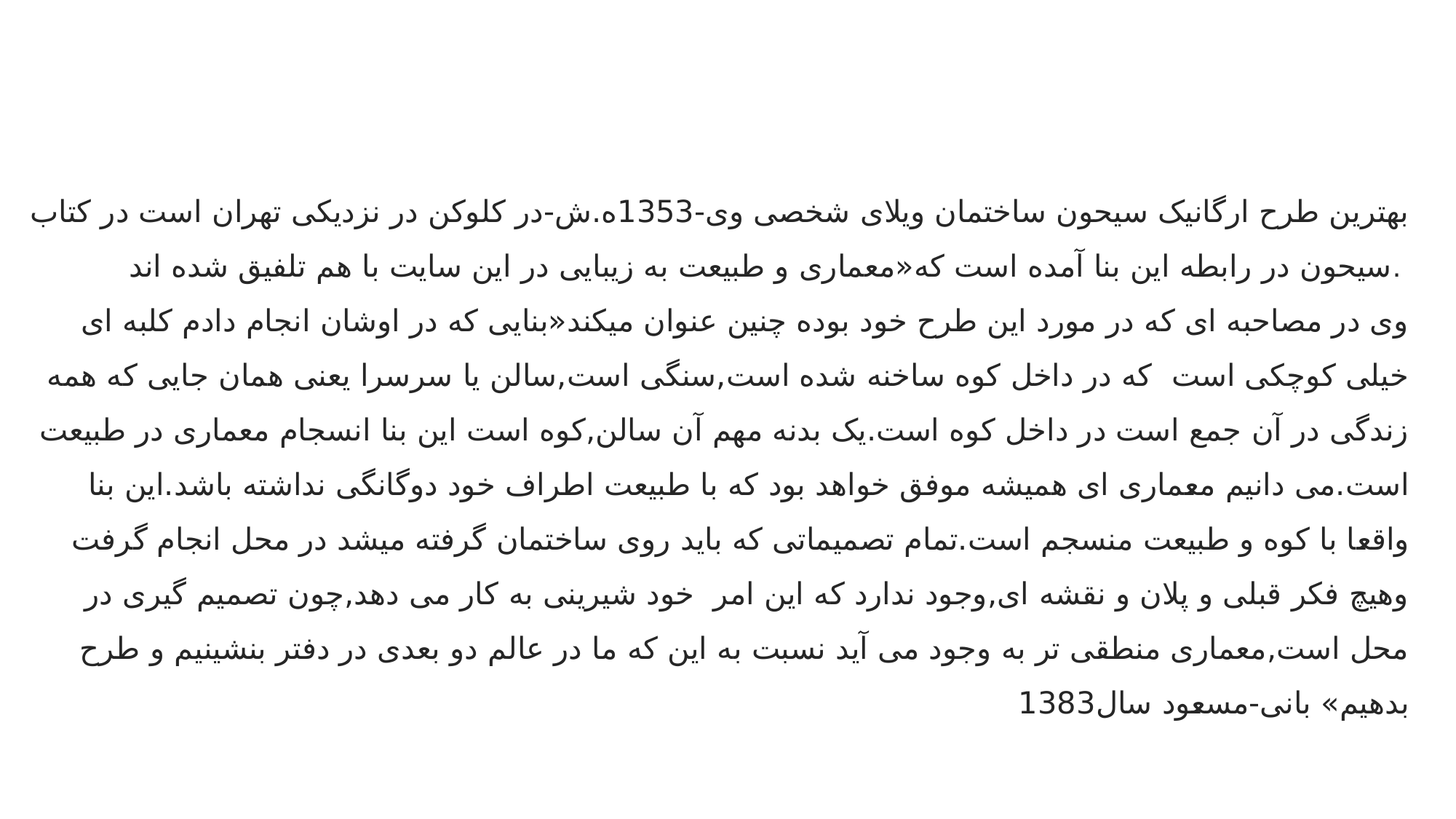

بهترین طرح ارگانیک سیحون ساختمان ویلای شخصی وی-1353ه.ش-در کلوکن در نزدیکی تهران است در کتاب سیحون در رابطه این بنا آمده است که«معماری و طبیعت به زیبایی در این سایت با هم تلفیق شده اند.
وی در مصاحبه ای که در مورد این طرح خود بوده چنین عنوان میکند«بنایی که در اوشان انجام دادم کلبه ای خیلی کوچکی است  که در داخل کوه ساخنه شده است,سنگی است,سالن یا سرسرا یعنی همان جایی که همه زندگی در آن جمع است در داخل کوه است.یک بدنه مهم آن سالن,کوه است این بنا انسجام معماری در طبیعت است.می دانیم معماری ای همیشه موفق خواهد بود که با طبیعت اطراف خود دوگانگی نداشته باشد.این بنا واقعا با کوه و طبیعت منسجم است.تمام تصمیماتی که باید روی ساختمان گرفته میشد در محل انجام گرفت  وهیچ فکر قبلی و پلان و نقشه ای,وجود ندارد که این امر  خود شیرینی به کار می دهد,چون تصمیم گیری در محل است,معماری منطقی تر به وجود می آید نسبت به این که ما در عالم دو بعدی در دفتر بنشینیم و طرح بدهیم» بانی-مسعود سال1383